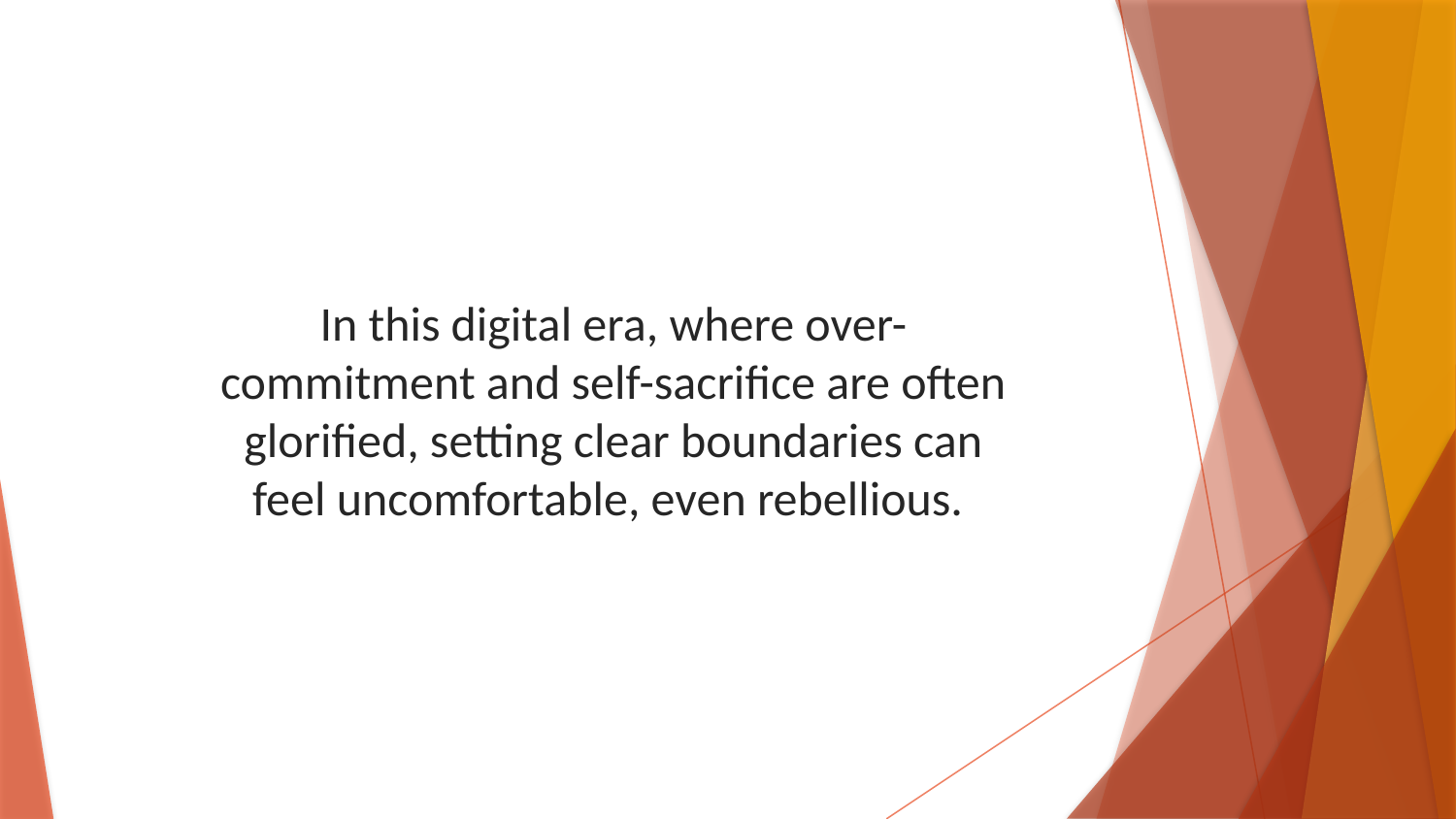

In this digital era, where over-commitment and self-sacrifice are often glorified, setting clear boundaries can feel uncomfortable, even rebellious.